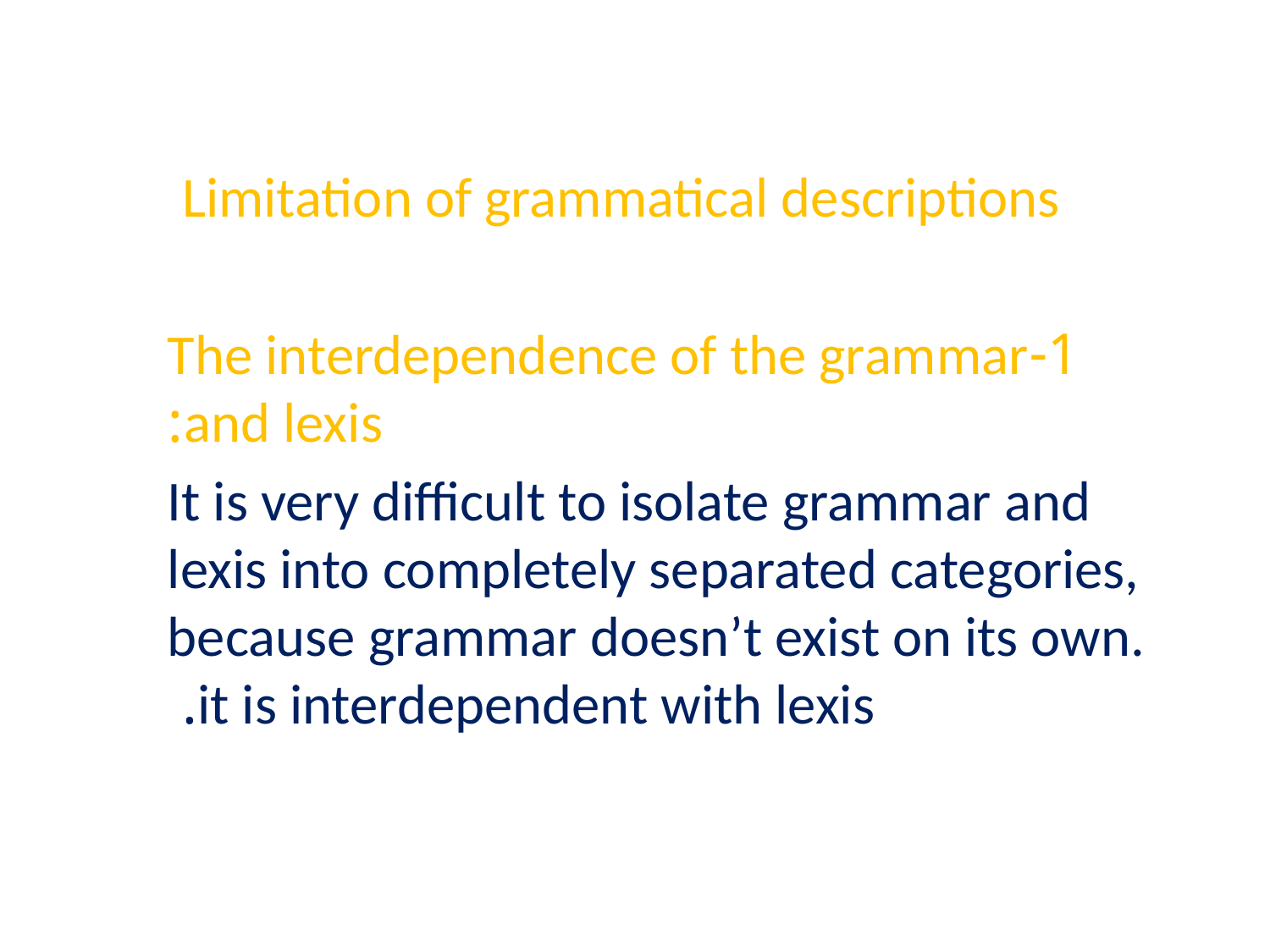

Limitation of grammatical descriptions

1-The interdependence of the grammar and lexis:
It is very difficult to isolate grammar and lexis into completely separated categories, because grammar doesn’t exist on its own. it is interdependent with lexis.